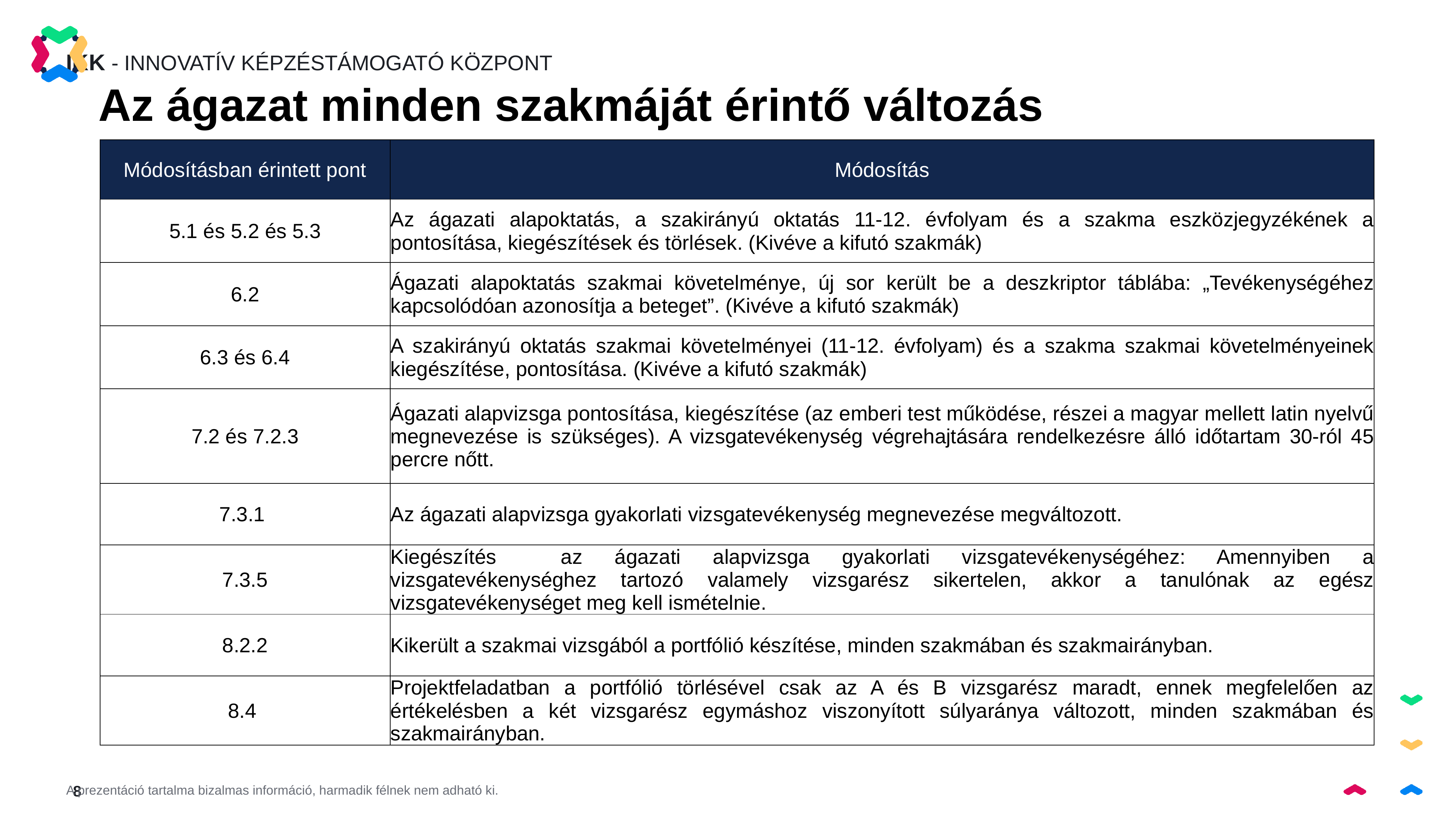

Az ágazat minden szakmáját érintő változás
| Módosításban érintett pont | Módosítás |
| --- | --- |
| 5.1 és 5.2 és 5.3 | Az ágazati alapoktatás, a szakirányú oktatás 11-12. évfolyam és a szakma eszközjegyzékének a pontosítása, kiegészítések és törlések. (Kivéve a kifutó szakmák) |
| 6.2 | Ágazati alapoktatás szakmai követelménye, új sor került be a deszkriptor táblába: „Tevékenységéhez kapcsolódóan azonosítja a beteget”. (Kivéve a kifutó szakmák) |
| 6.3 és 6.4 | A szakirányú oktatás szakmai követelményei (11-12. évfolyam) és a szakma szakmai követelményeinek kiegészítése, pontosítása. (Kivéve a kifutó szakmák) |
| 7.2 és 7.2.3 | Ágazati alapvizsga pontosítása, kiegészítése (az emberi test működése, részei a magyar mellett latin nyelvű megnevezése is szükséges). A vizsgatevékenység végrehajtására rendelkezésre álló időtartam 30-ról 45 percre nőtt. |
| 7.3.1 | Az ágazati alapvizsga gyakorlati vizsgatevékenység megnevezése megváltozott. |
| 7.3.5 | Kiegészítés az ágazati alapvizsga gyakorlati vizsgatevékenységéhez: Amennyiben a vizsgatevékenységhez tartozó valamely vizsgarész sikertelen, akkor a tanulónak az egész vizsgatevékenységet meg kell ismételnie. |
| 8.2.2 | Kikerült a szakmai vizsgából a portfólió készítése, minden szakmában és szakmairányban. |
| 8.4 | Projektfeladatban a portfólió törlésével csak az A és B vizsgarész maradt, ennek megfelelően az értékelésben a két vizsgarész egymáshoz viszonyított súlyaránya változott, minden szakmában és szakmairányban. |